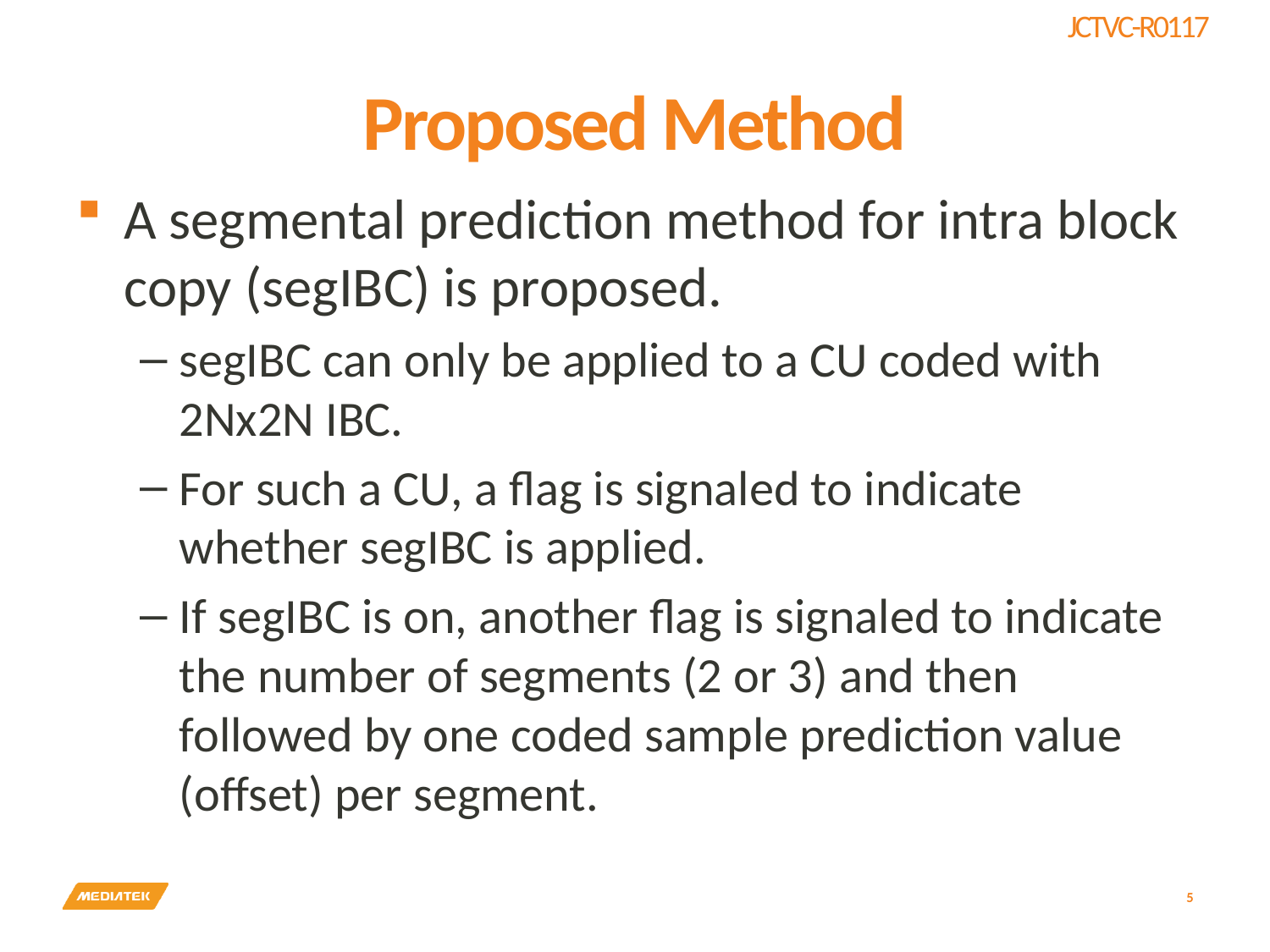

# Proposed Method
A segmental prediction method for intra block copy (segIBC) is proposed.
segIBC can only be applied to a CU coded with 2Nx2N IBC.
For such a CU, a flag is signaled to indicate whether segIBC is applied.
If segIBC is on, another flag is signaled to indicate the number of segments (2 or 3) and then followed by one coded sample prediction value (offset) per segment.
5